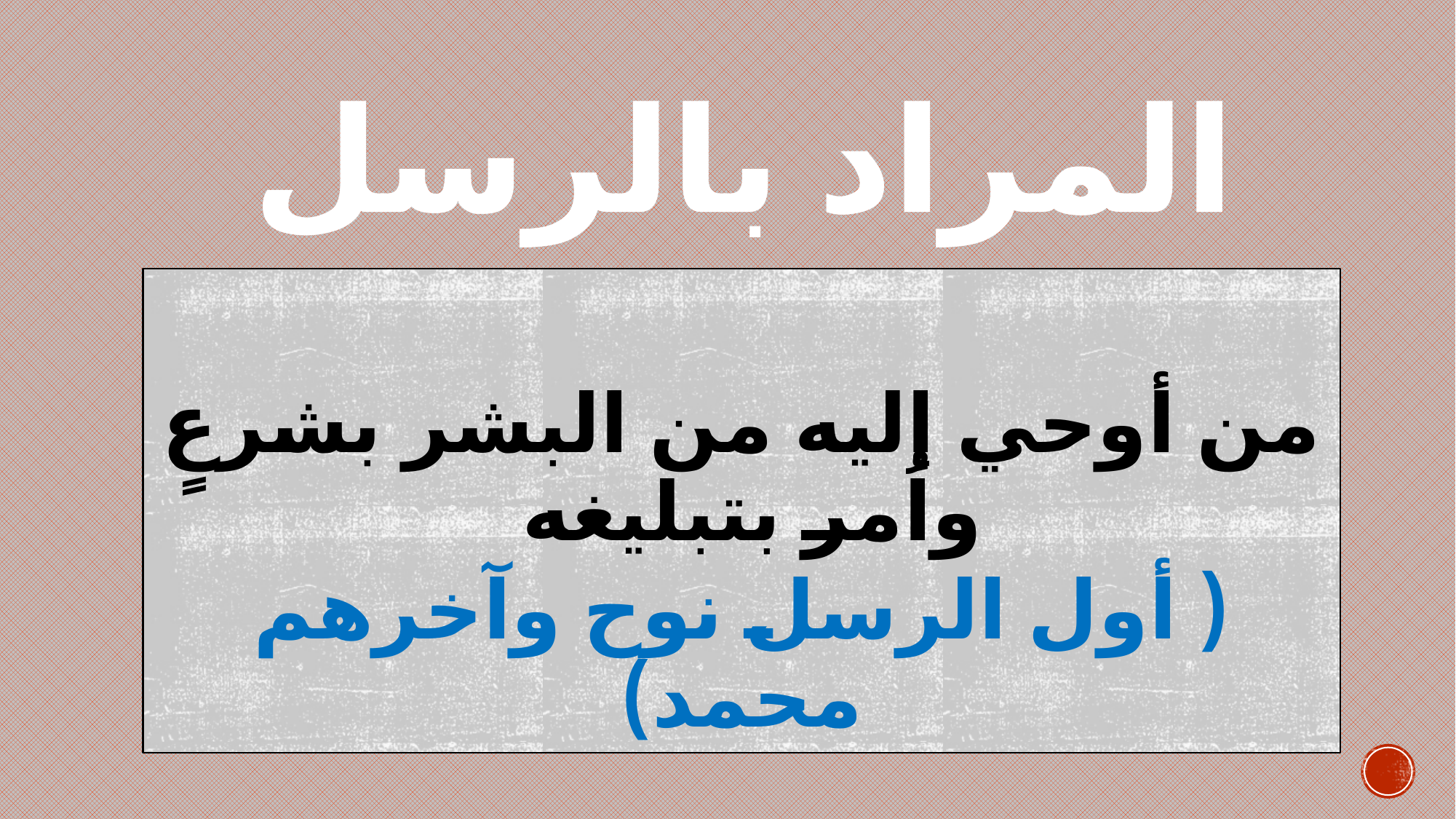

# المراد بالرسل

من أوحي إليه من البشر بشرعٍ واُمر بتبليغه
( أول الرسل نوح وآخرهم محمد)